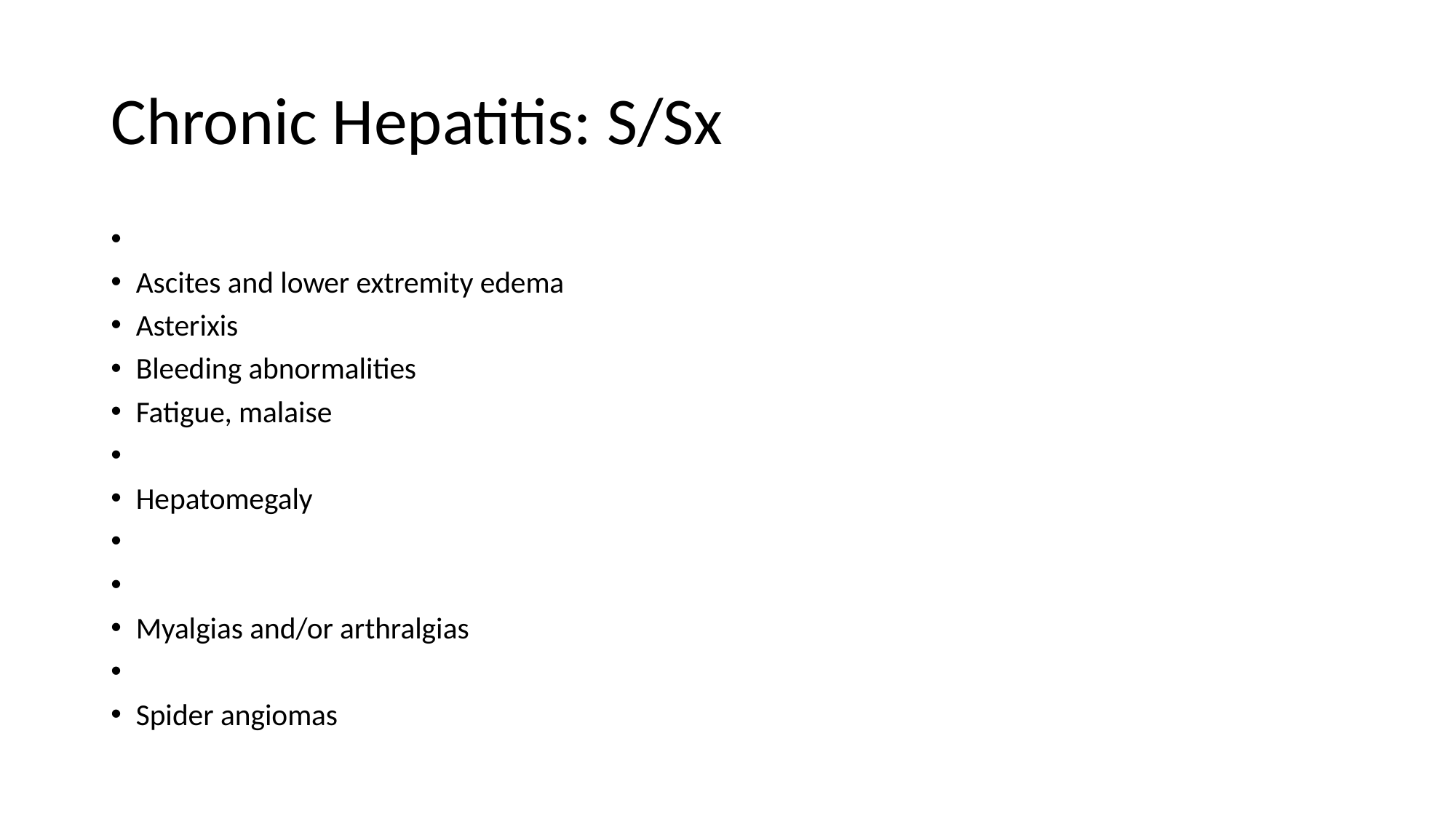

# Chronic Hepatitis: S/Sx

Ascites and lower extremity edema
Asterixis
Bleeding abnormalities
Fatigue, malaise

Hepatomegaly

Myalgias and/or arthralgias

Spider angiomas